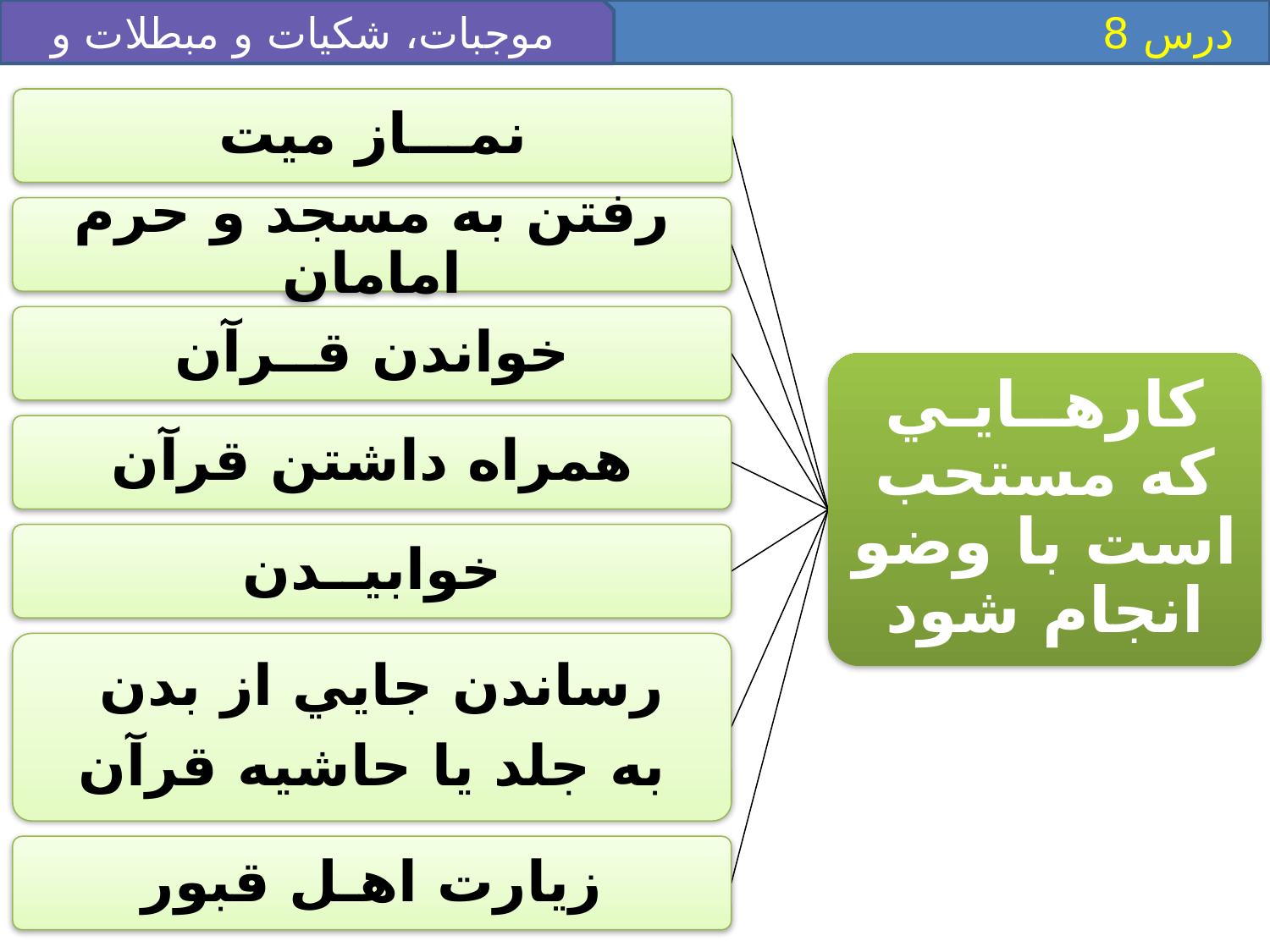

موجبات، شکيات و مبطلات و ضو
 درس 8
نمـــاز ميت

رفتن به مسجد و حرم امامان

خواندن قــرآن

کارهــايـي که مستحب است با وضو انجام شود
همراه داشتن قرآن

رساندن جايي از بدن
به جلد يا حاشيه قرآن

زيارت اهـل قبور
خوابيــدن